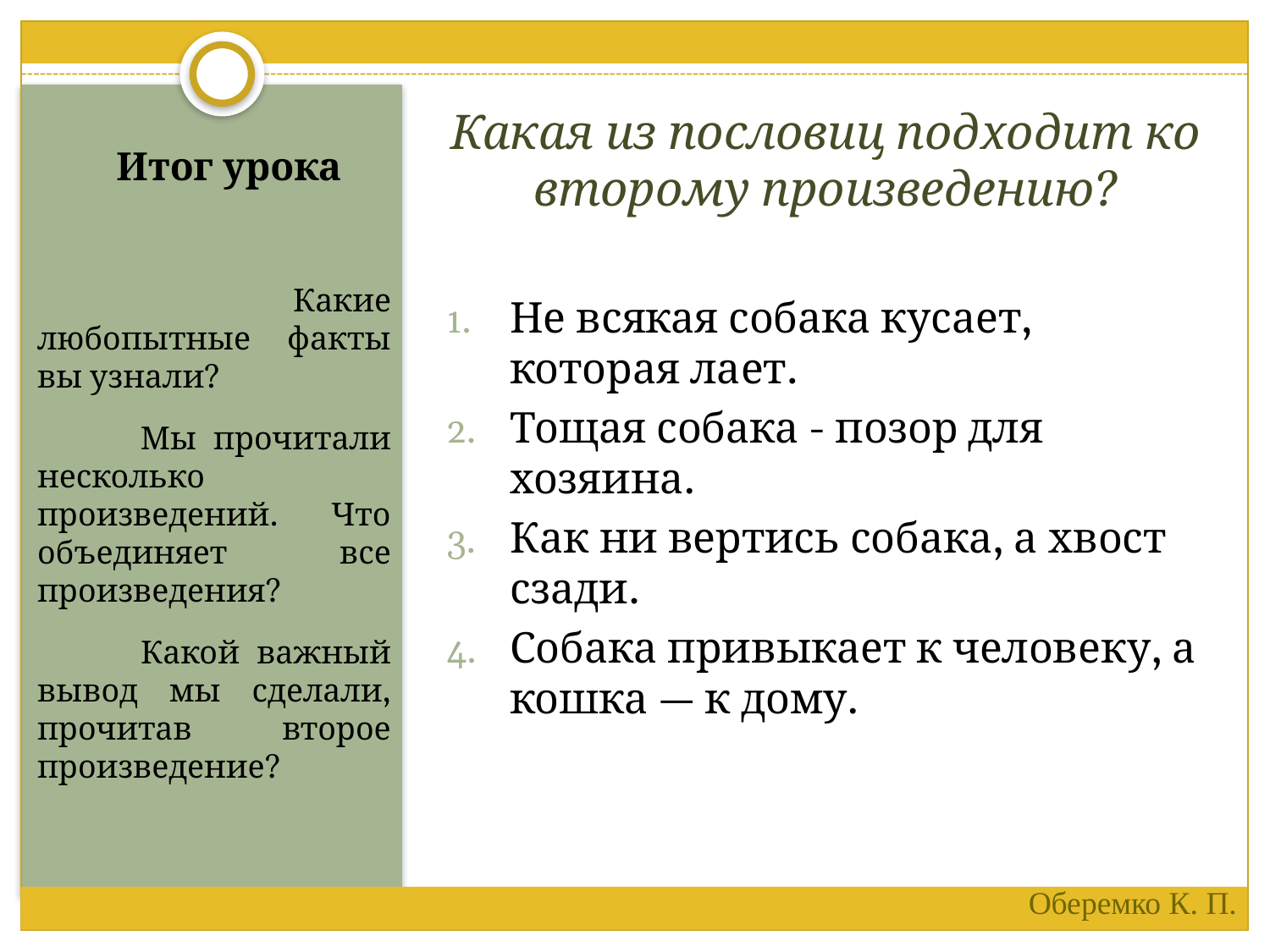

# Итог урока
Какая из пословиц подходит ко второму произведению?

Не всякая собака кусает, которая лает.
Тощая собака - позор для хозяина.
Как ни вертись собака, а хвост сзади.
Собака привыкает к человеку, а кошка — к дому.

       Какие любопытные факты вы узнали?
      Мы прочитали несколько произведений. Что объединяет все произведения?
      Какой важный вывод мы сделали, прочитав второе произведение?
Оберемко К. П.